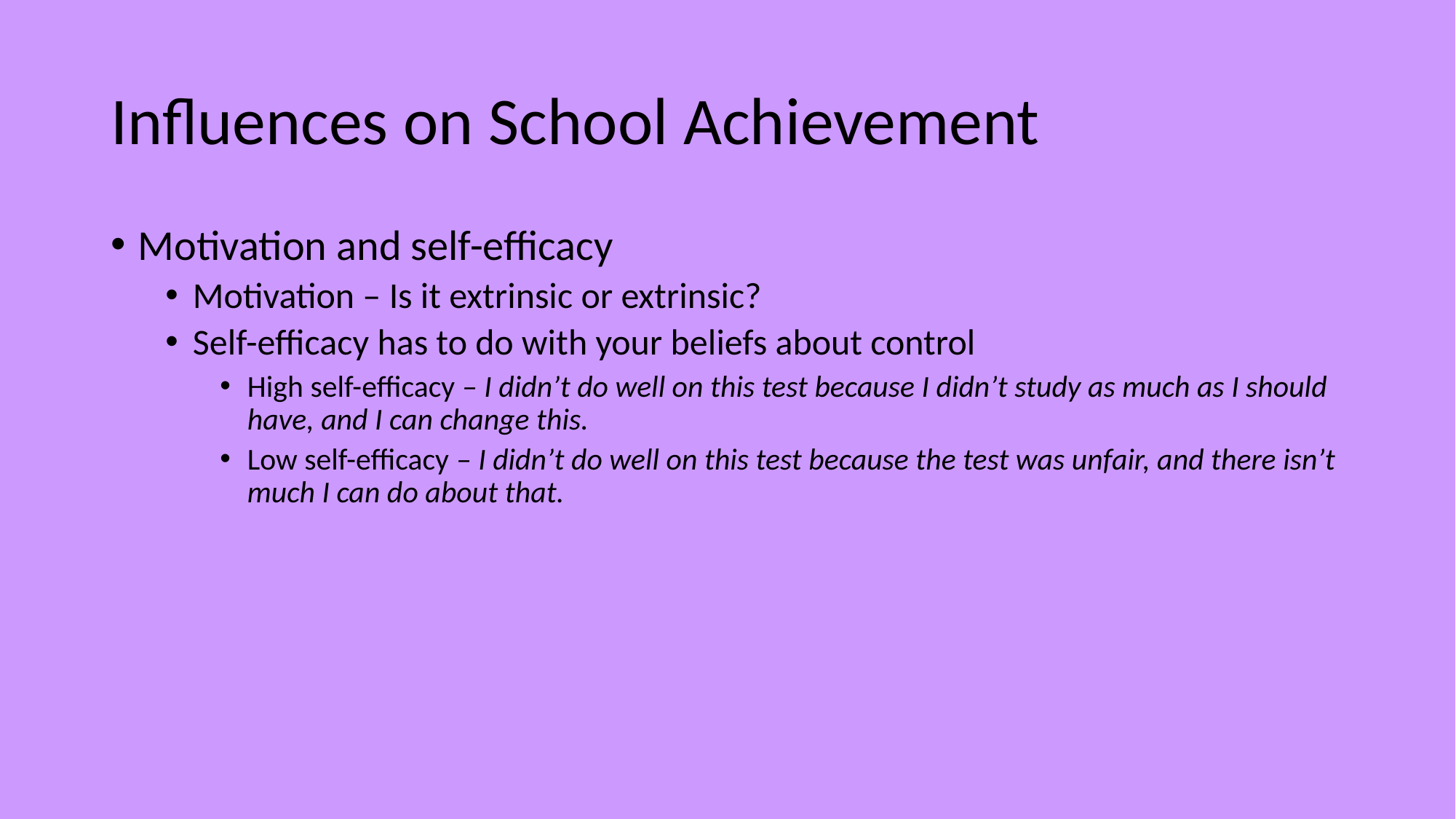

# Influences on School Achievement
Motivation and self-efficacy
Motivation – Is it extrinsic or extrinsic?
Self-efficacy has to do with your beliefs about control
High self-efficacy – I didn’t do well on this test because I didn’t study as much as I should have, and I can change this.
Low self-efficacy – I didn’t do well on this test because the test was unfair, and there isn’t much I can do about that.